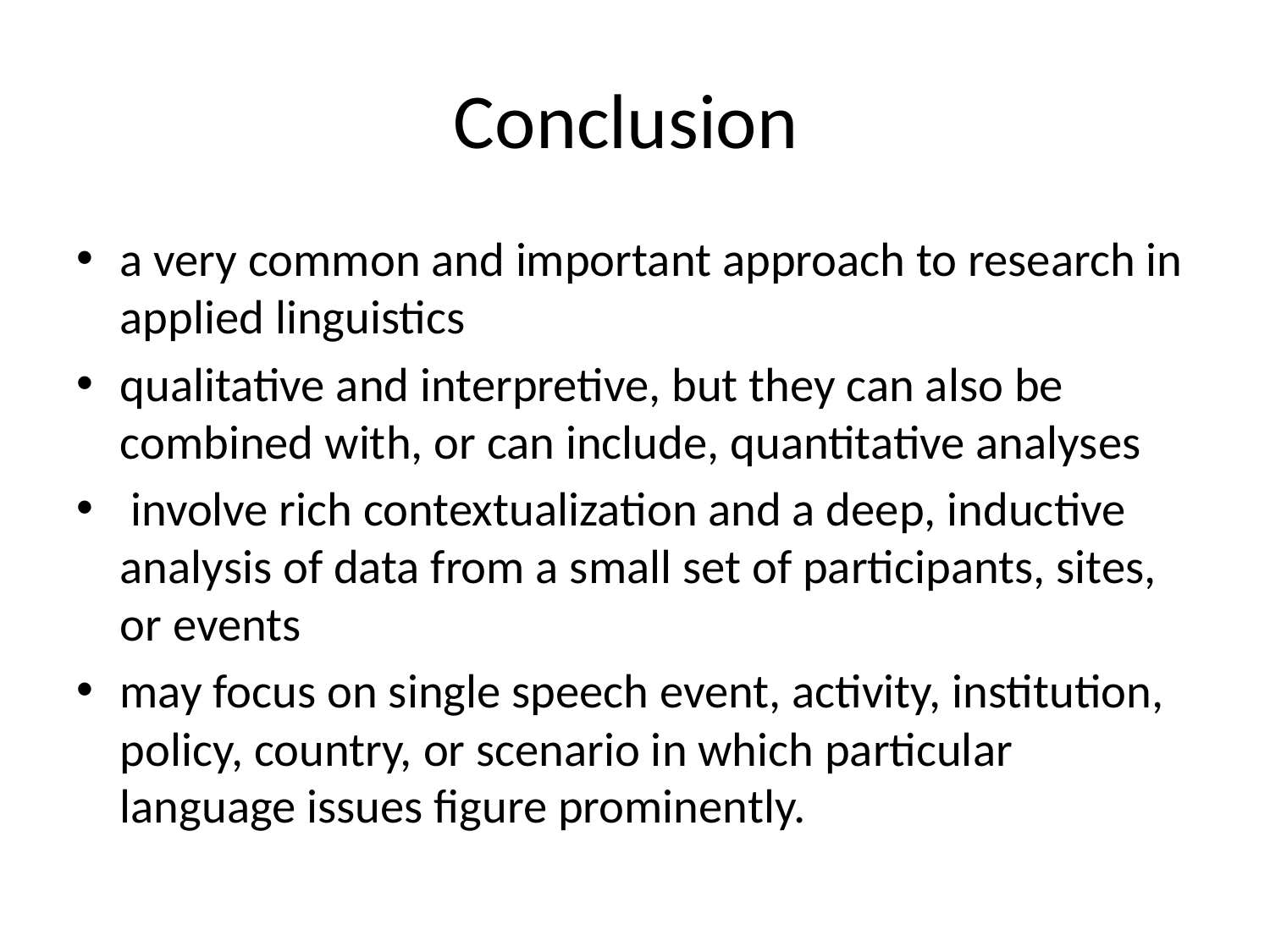

# Conclusion
a very common and important approach to research in applied linguistics
qualitative and interpretive, but they can also be combined with, or can include, quantitative analyses
 involve rich contextualization and a deep, inductive analysis of data from a small set of participants, sites, or events
may focus on single speech event, activity, institution, policy, country, or scenario in which particular language issues figure prominently.